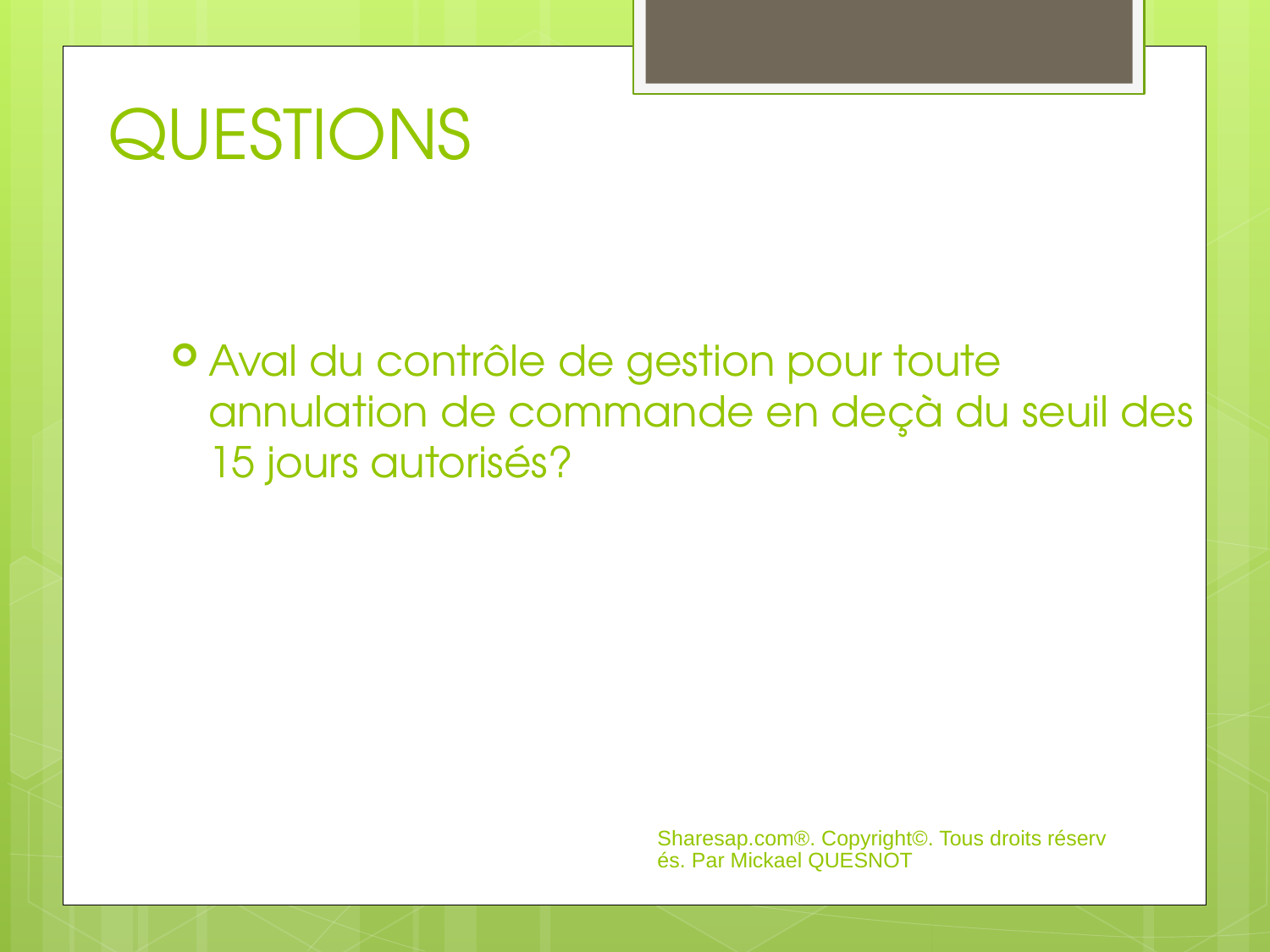

# QUESTIONS
Aval du contrôle de gestion pour toute annulation de commande en deçà du seuil des 15 jours autorisés?

Sharesap.com®. Copyright©. Tous droits réservés. Par Mickael QUESNOT